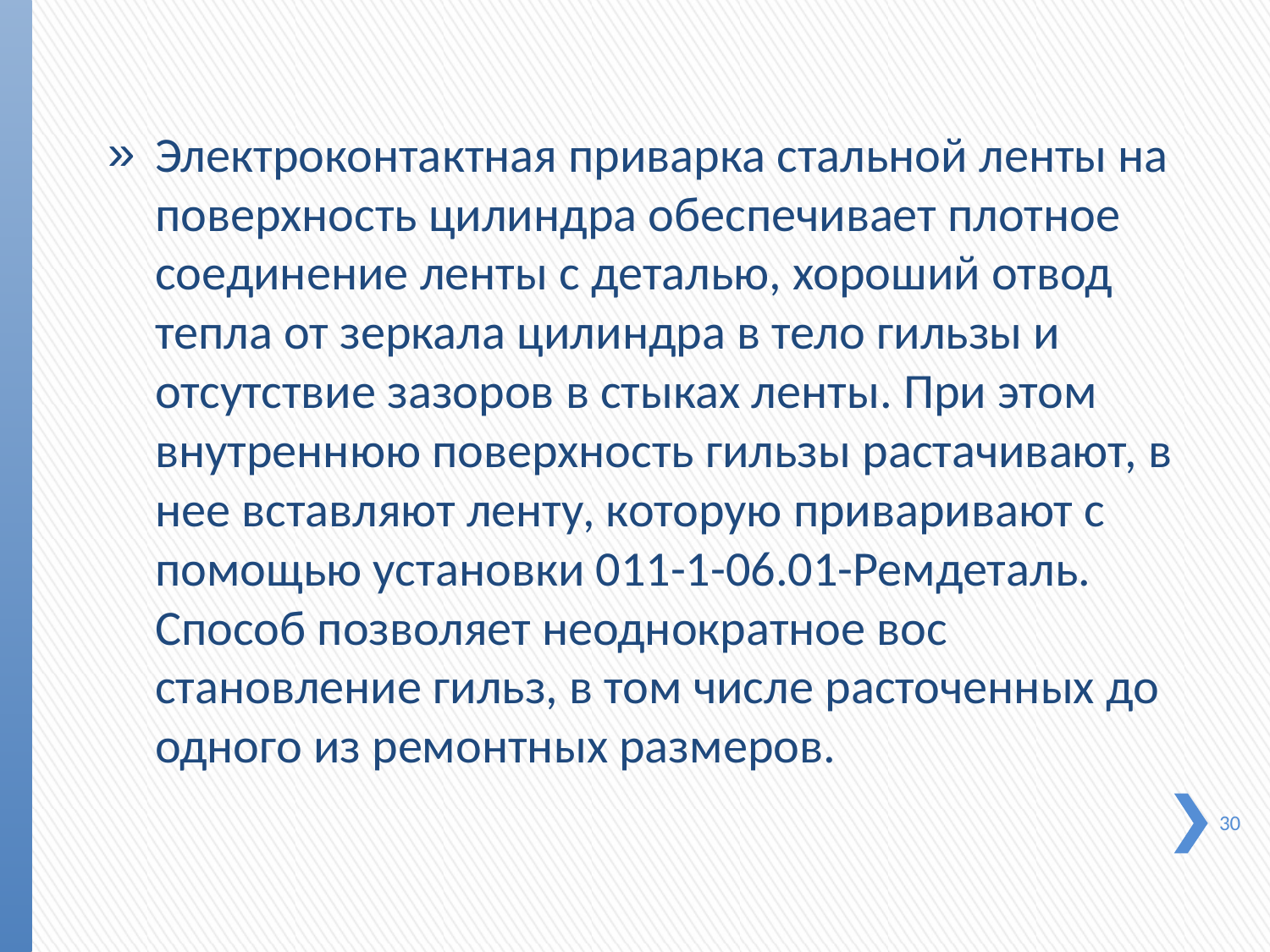

Электроконтактная приварка стальной ленты на поверх­ность цилиндра обеспечивает плотное соединение ленты с деталью, хороший отвод тепла от зеркала цилиндра в тело гильзы и отсутствие зазоров в стыках ленты. При этом внут­реннюю поверхность гильзы растачивают, в нее вставля­ют ленту, которую приваривают с помощью установки 011-1-06.01-Ремдеталь. Способ позволяет неоднократное вос­становление гильз, в том числе расточенных до одного из ре­монтных размеров.
30